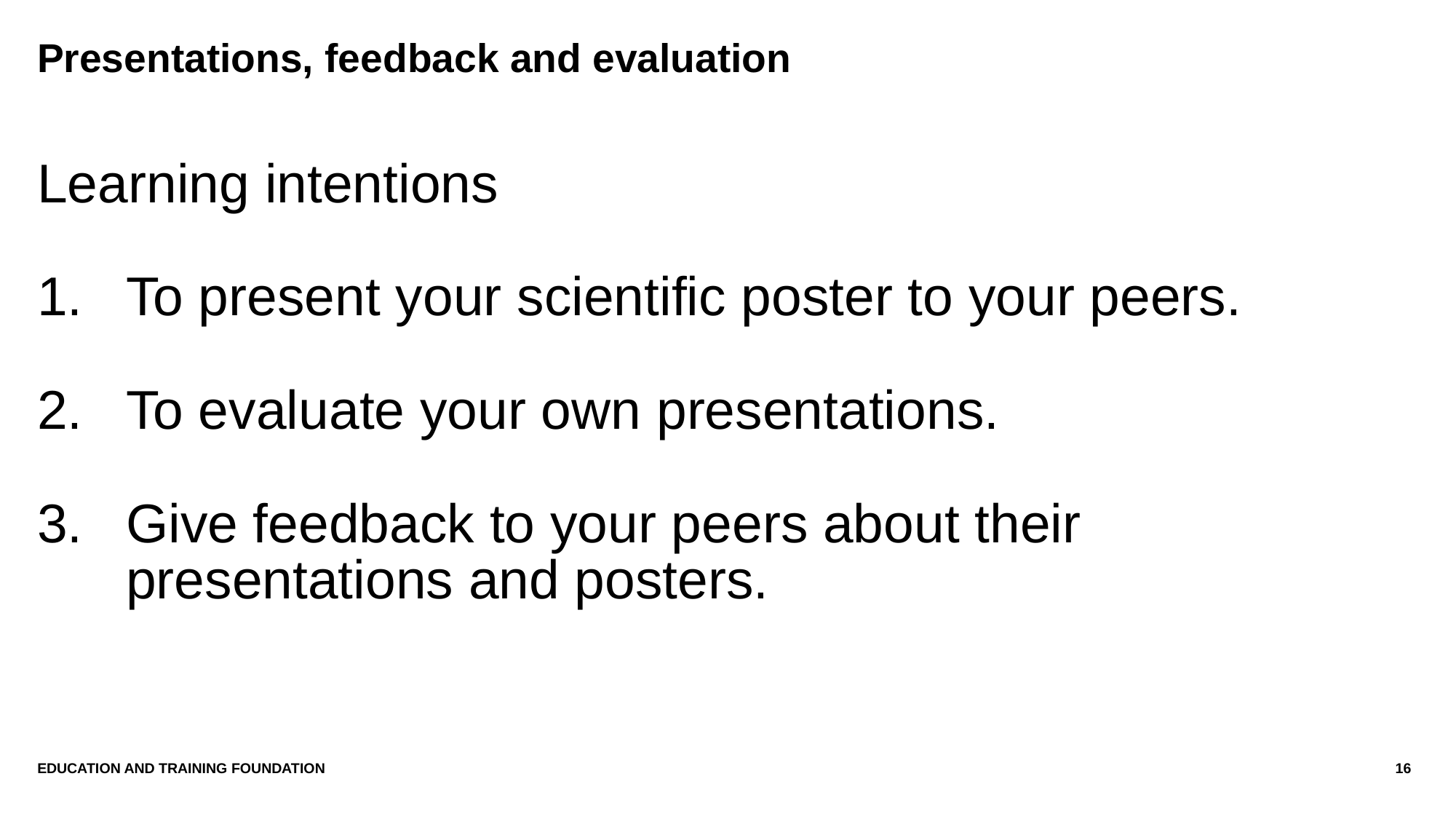

# Presentations, feedback and evaluation
Learning intentions

To present your scientific poster to your peers.

To evaluate your own presentations.

Give feedback to your peers about their presentations and posters.

Education and Training Foundation
16